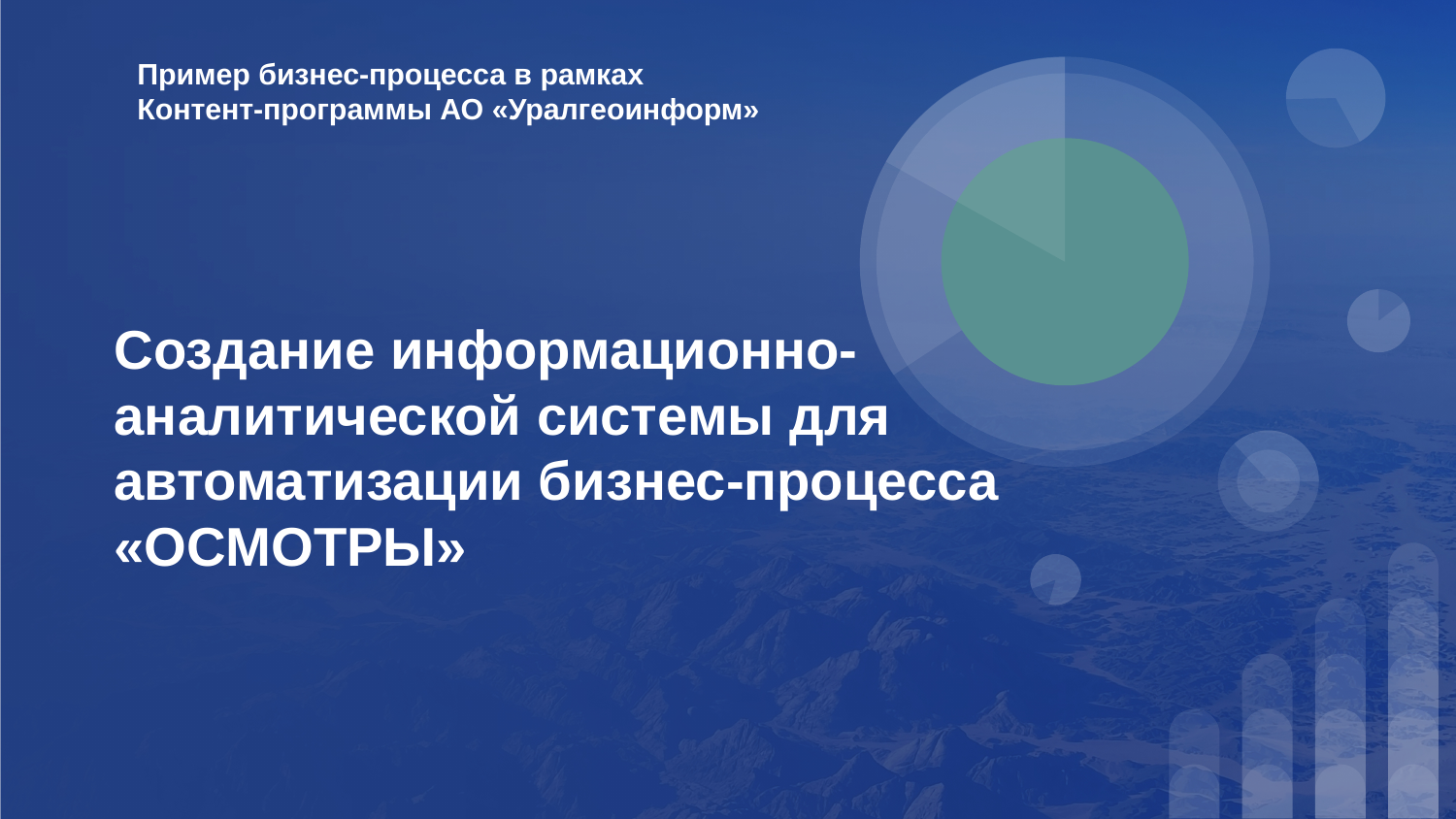

Пример бизнес-процесса в рамках
Контент-программы АО «Уралгеоинформ»
# Создание информационно-аналитической системы для автоматизации бизнес-процесса «ОСМОТРЫ»